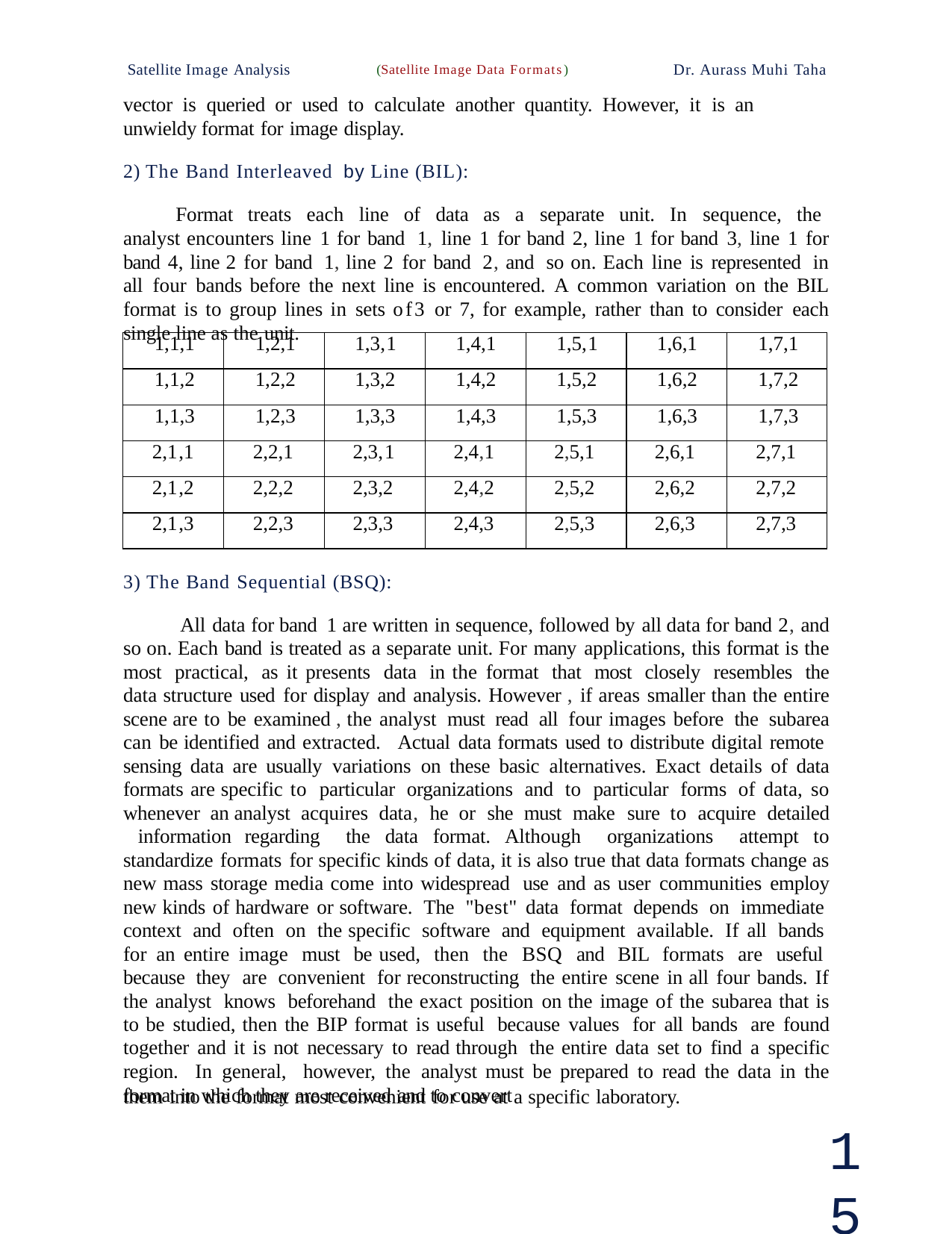

Satellite Image Analysis	(Satellite Image Data Formats)	Dr. Aurass Muhi Taha

vector  is  queried  or  used  to  calculate  another  quantity.  However,  it  is  an  unwieldy format for image display.

2) The Band Interleaved  by Line (BIL):

Format  treats  each  line  of  data  as  a  separate  unit.  In  sequence,  the  analyst encounters line 1 for band  1, line 1 for band 2, line 1 for band 3, line 1 for band 4, line 2 for band  1, line 2 for band  2, and  so on. Each line is represented  in all four bands before the next line is encountered. A common variation on the BIL format is to group lines in sets of3 or 7, for example, rather than to consider each single line as the unit.
| 1,1,1 | 1,2,1 | 1,3,1 | 1,4,1 | 1,5,1 | 1,6,1 | 1,7,1 |
| --- | --- | --- | --- | --- | --- | --- |
| 1,1,2 | 1,2,2 | 1,3,2 | 1,4,2 | 1,5,2 | 1,6,2 | 1,7,2 |
| 1,1,3 | 1,2,3 | 1,3,3 | 1,4,3 | 1,5,3 | 1,6,3 | 1,7,3 |
| 2,1,1 | 2,2,1 | 2,3,1 | 2,4,1 | 2,5,1 | 2,6,1 | 2,7,1 |
| 2,1,2 | 2,2,2 | 2,3,2 | 2,4,2 | 2,5,2 | 2,6,2 | 2,7,2 |
| 2,1,3 | 2,2,3 | 2,3,3 | 2,4,3 | 2,5,3 | 2,6,3 | 2,7,3 |
3) The Band Sequential (BSQ):

All data for band  1 are written in sequence, followed by all data for band 2, and so on. Each band is treated as a separate unit. For many applications, this format is the most  practical,  as it presents  data  in the format  that  most  closely  resembles  the data structure used for display and analysis. However , if areas smaller than the entire scene are to be examined , the analyst  must  read  all  four images before  the  subarea can be identified and extracted.   Actual data formats used to distribute digital remote  sensing data are usually variations on these basic alternatives. Exact details of data formats are specific to  particular  organizations  and  to  particular  forms  of data, so whenever  an analyst  acquires  data,  he  or  she  must  make  sure  to  acquire  detailed  information regarding  the data format. Although  organizations  attempt to standardize formats for specific kinds of data, it is also true that data formats change as new mass storage media come into widespread  use and as user communities employ new kinds of hardware or software.  The  "best" data  format  depends  on  immediate  context  and  often  on  the specific  software  and  equipment  available.  If all  bands  for an entire image  must  be used,  then  the  BSQ  and  BIL  formats  are  useful  because  they  are  convenient  for reconstructing  the entire scene in all four bands. If the analyst  knows  beforehand  the exact position on the image of the subarea that is to be studied, then the BIP format is useful  because values  for all bands  are found together and it is not necessary to read through  the entire data set to find a specific region.  In general,  however, the analyst must be prepared to read the data in the format in which they are received and to convert
them into the format most convenient for use at a specific laboratory.
15